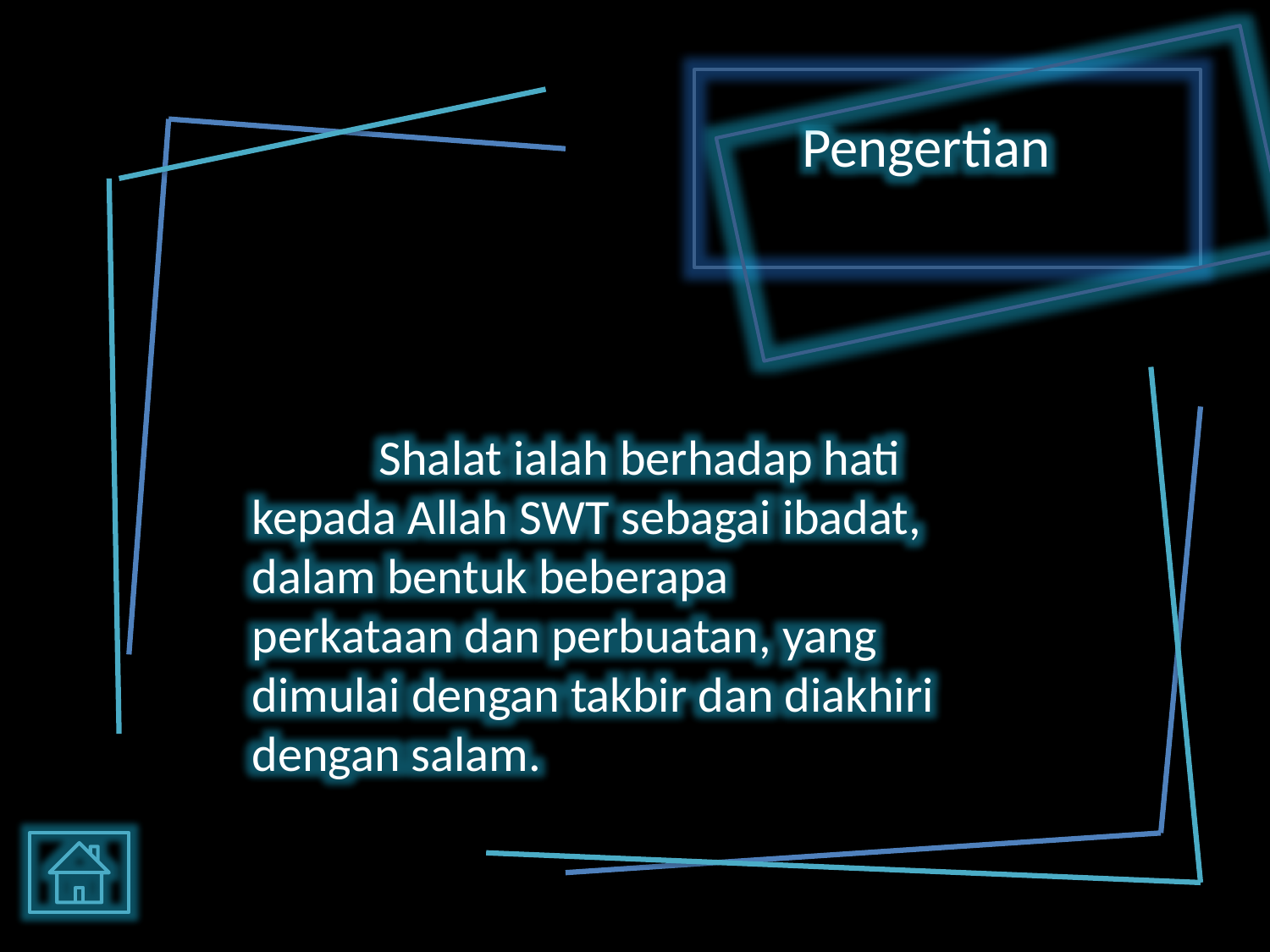

Pengertian

	Shalat ialah berhadap hati kepada Allah SWT sebagai ibadat, dalam bentuk beberapa perkataan dan perbuatan, yang dimulai dengan takbir dan diakhiri dengan salam.